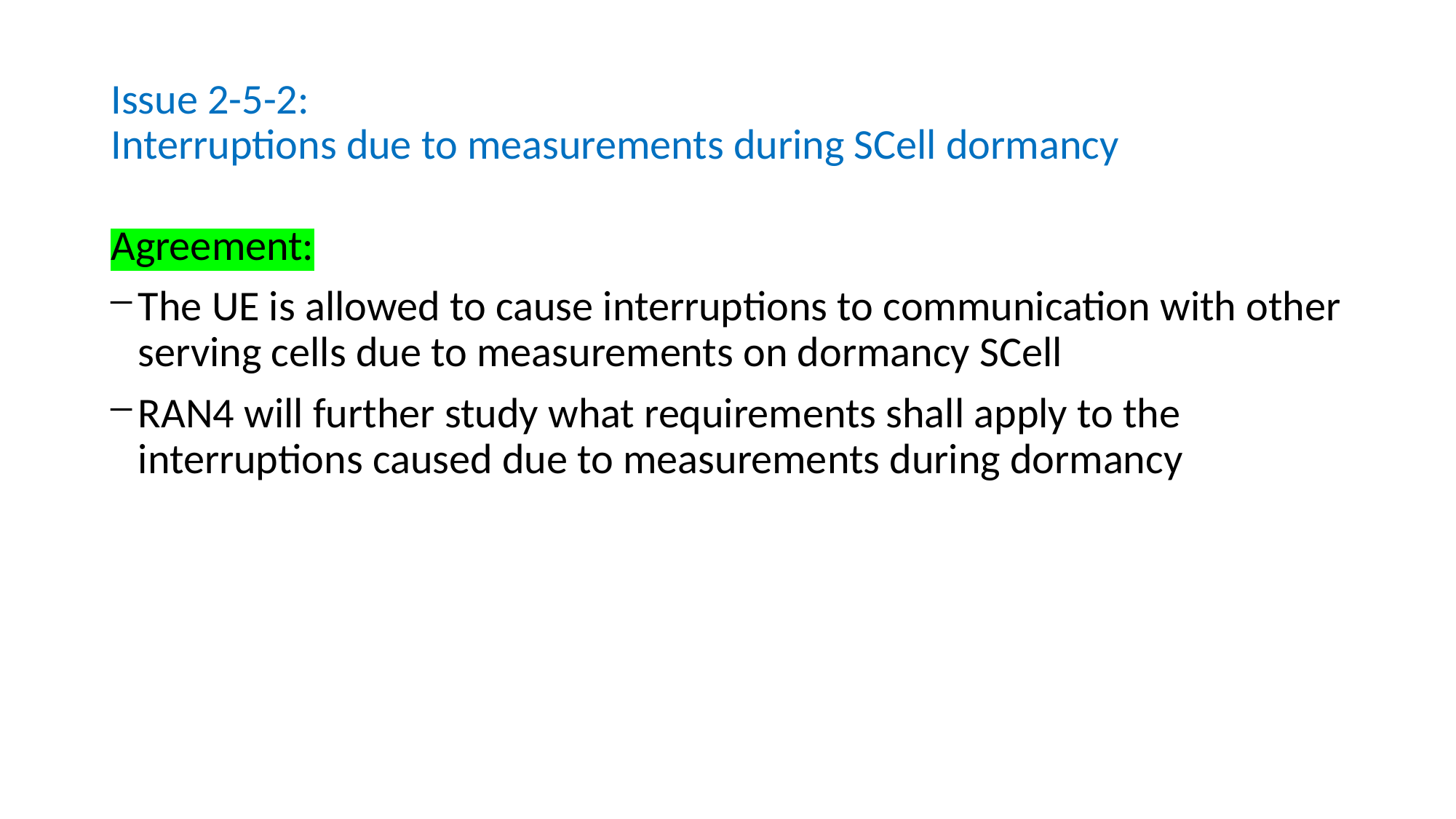

# Issue 2-5-2: Interruptions due to measurements during SCell dormancy
Agreement:
The UE is allowed to cause interruptions to communication with other serving cells due to measurements on dormancy SCell
RAN4 will further study what requirements shall apply to the interruptions caused due to measurements during dormancy